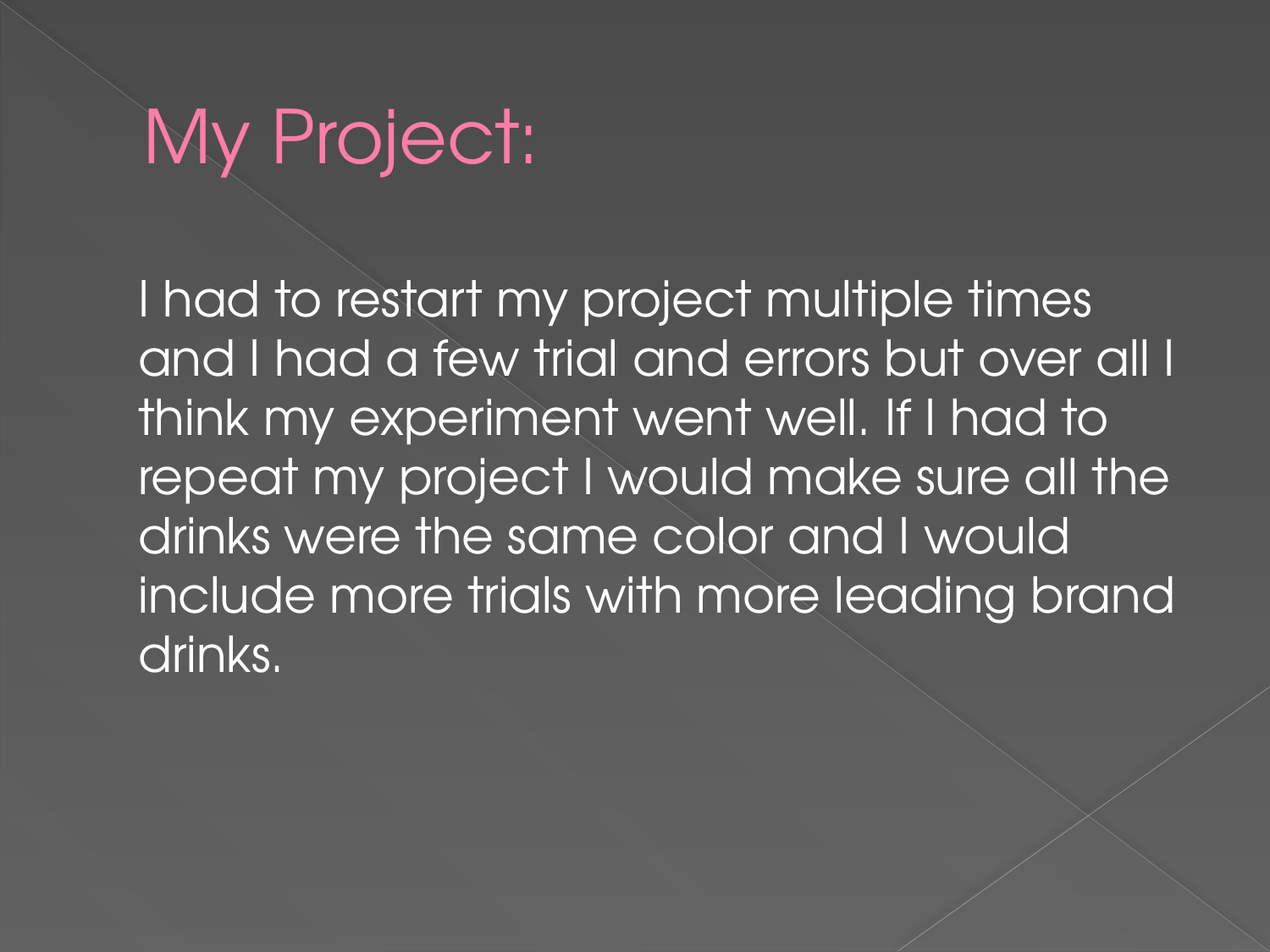

# My Project:
	I had to restart my project multiple times and I had a few trial and errors but over all I think my experiment went well. If I had to repeat my project I would make sure all the drinks were the same color and I would  include more trials with more leading brand drinks.